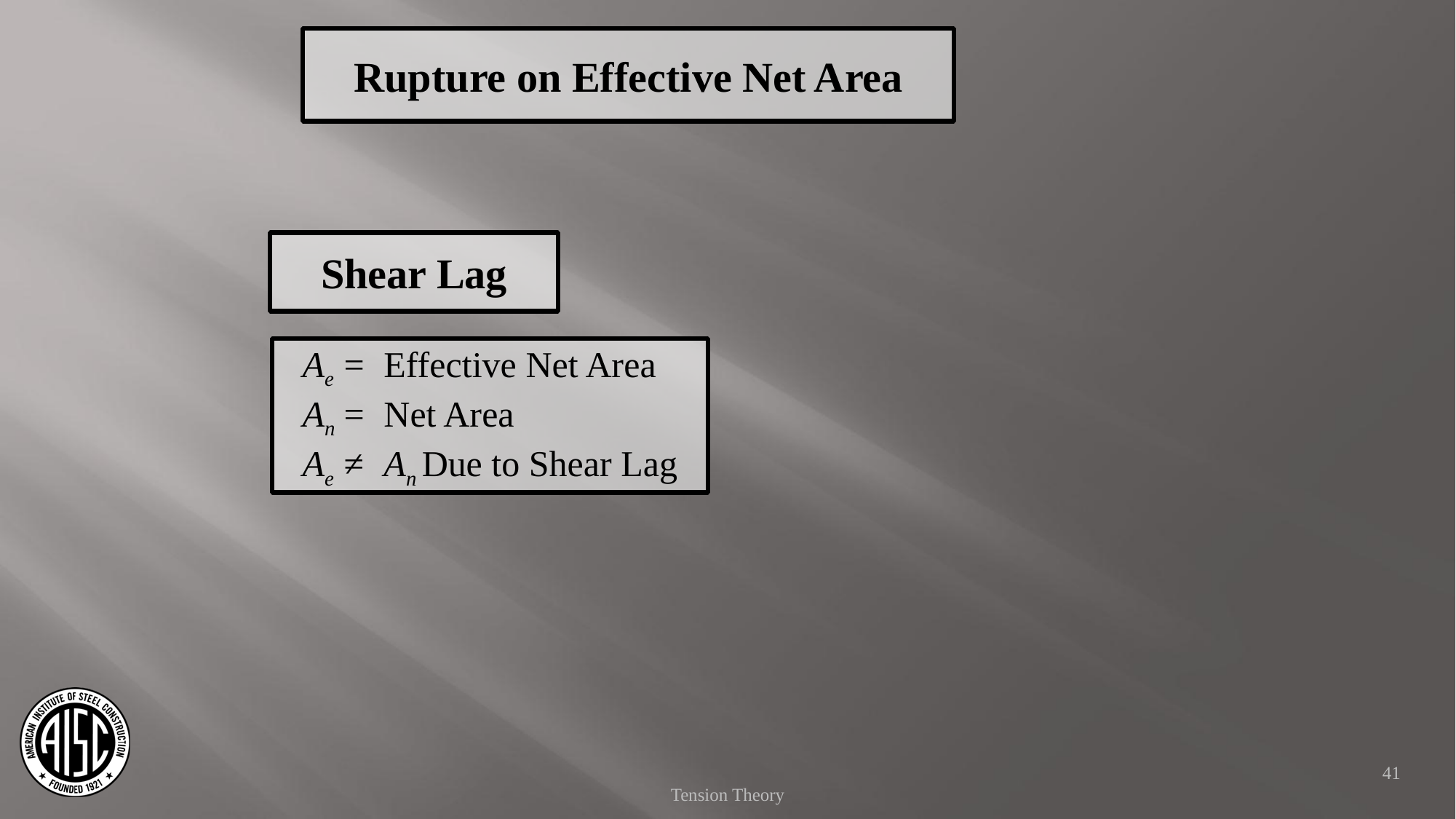

Rupture on Effective Net Area
Shear Lag
Ae	=	Effective Net Area
An	=	Net Area
Ae	≠	An Due to Shear Lag
41
Tension Theory